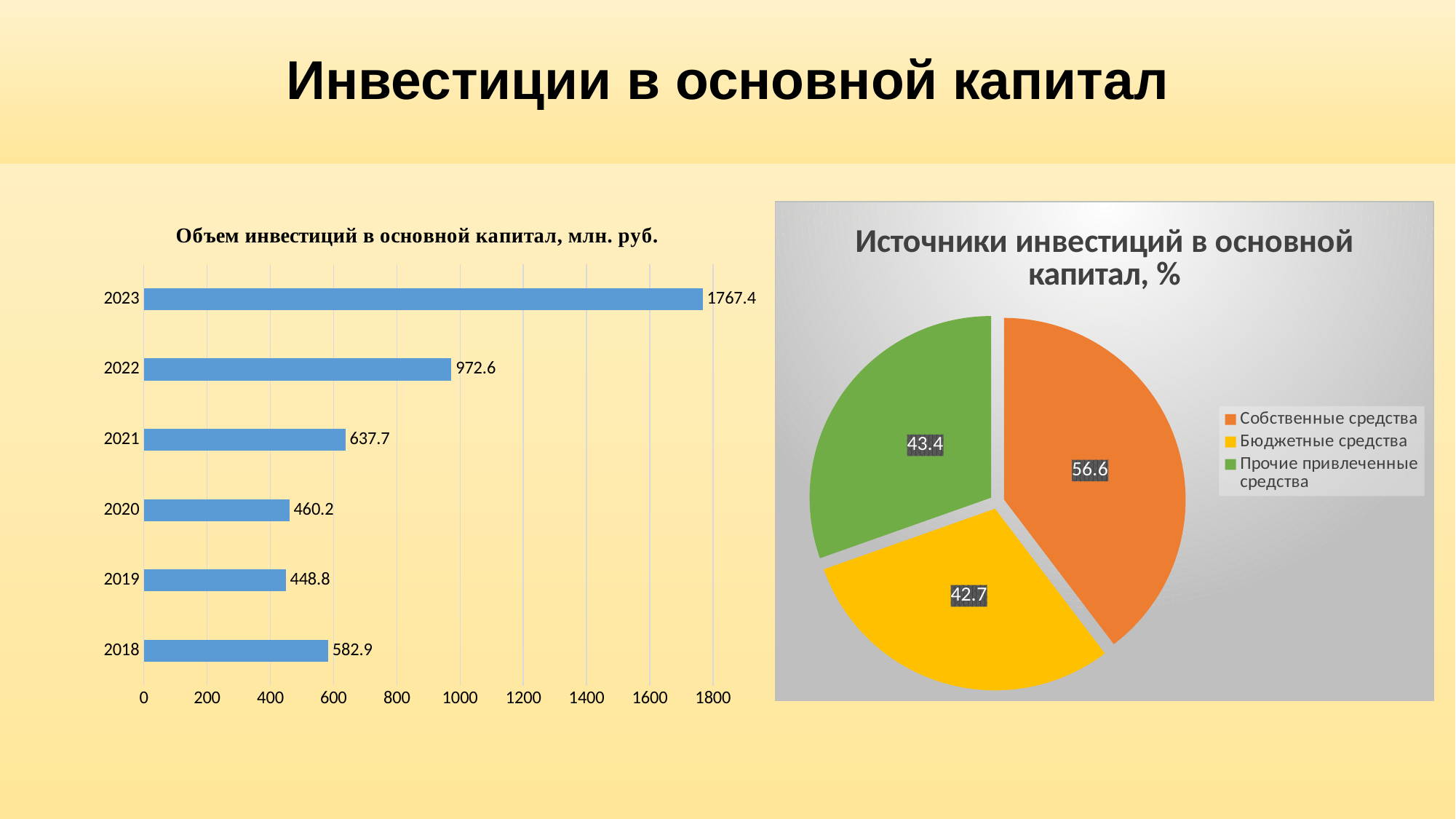

# Инвестиции в основной капитал

### Chart: Объем инвестиций в основной капитал, млн. руб.

| Category | Столбец1 |
|---|---|
| 2018 | 582.9 |
| 2019 | 448.8 |
| 2020 | 460.2 |
| 2021 | 637.7 |
| 2022 | 972.6 |
| 2023 | 1767.4 |

### Chart: Источники инвестиций в основной капитал, %

| Category | Столбец1 |
|---|---|
| Собственные средства | 56.6 |
| Бюджетные средства | 42.7 |
| Прочие привлеченные средства | 43.4 |